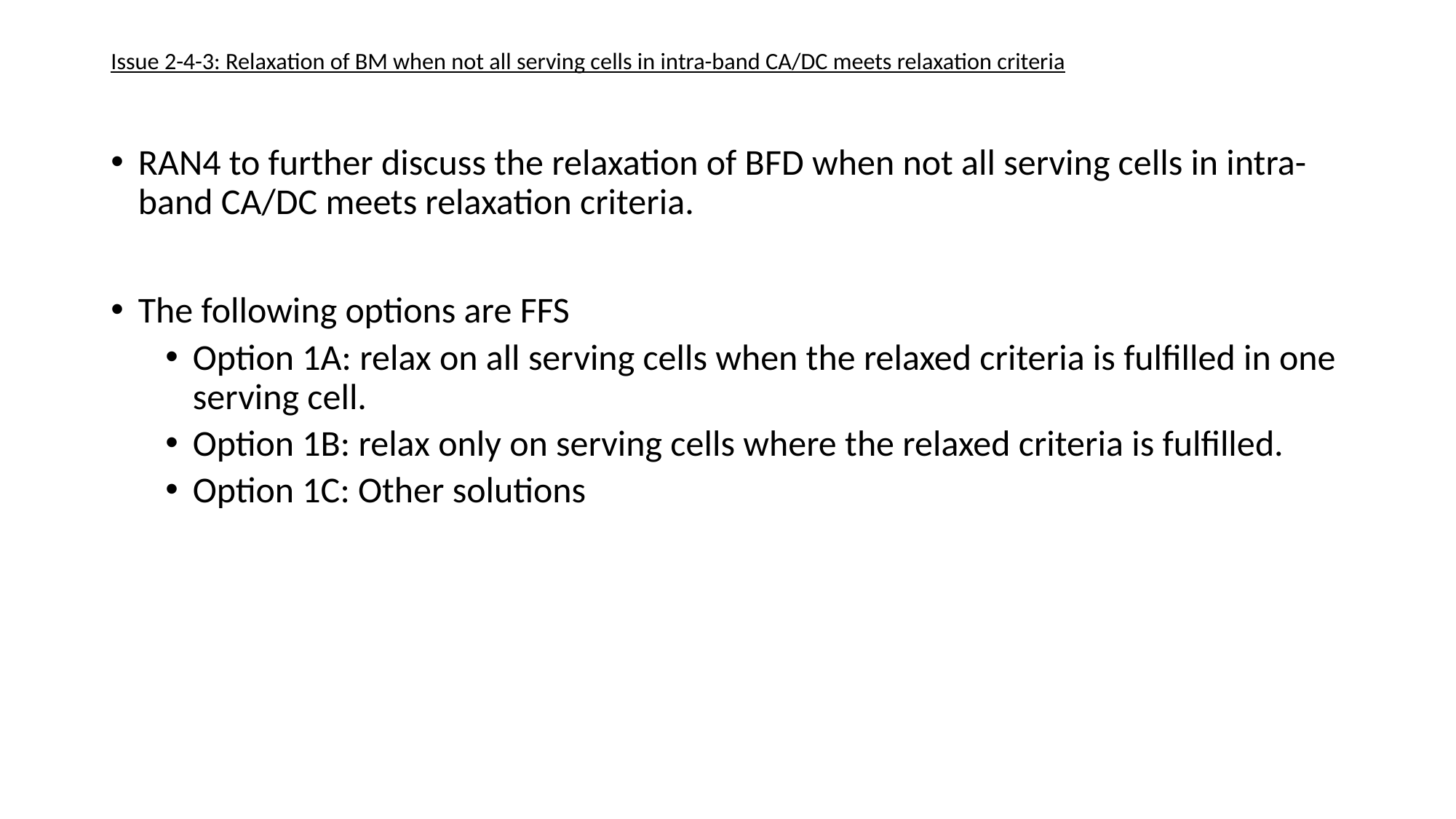

# Issue 2-4-3: Relaxation of BM when not all serving cells in intra-band CA/DC meets relaxation criteria
RAN4 to further discuss the relaxation of BFD when not all serving cells in intra-band CA/DC meets relaxation criteria.

The following options are FFS
Option 1A: relax on all serving cells when the relaxed criteria is fulfilled in one serving cell.
Option 1B: relax only on serving cells where the relaxed criteria is fulfilled.
Option 1C: Other solutions